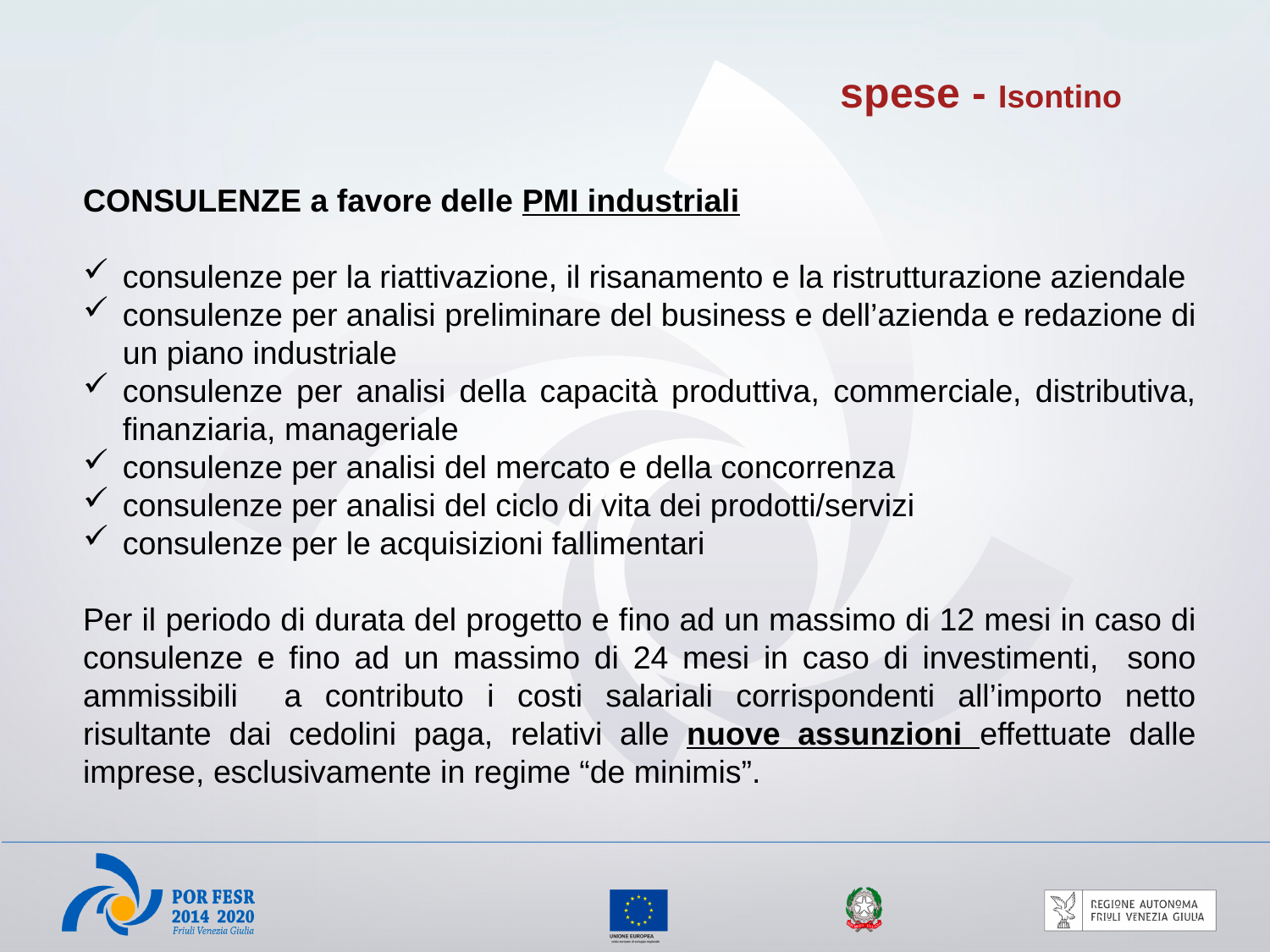

spese - Isontino

CONSULENZE a favore delle PMI industriali

consulenze per la riattivazione, il risanamento e la ristrutturazione aziendale
consulenze per analisi preliminare del business e dell’azienda e redazione di un piano industriale
consulenze per analisi della capacità produttiva, commerciale, distributiva, finanziaria, manageriale
consulenze per analisi del mercato e della concorrenza
consulenze per analisi del ciclo di vita dei prodotti/servizi
consulenze per le acquisizioni fallimentari

Per il periodo di durata del progetto e fino ad un massimo di 12 mesi in caso di consulenze e fino ad un massimo di 24 mesi in caso di investimenti,  sono ammissibili  a contributo i costi salariali corrispondenti all’importo netto risultante dai cedolini paga, relativi alle nuove assunzioni effettuate dalle imprese, esclusivamente in regime “de minimis”.